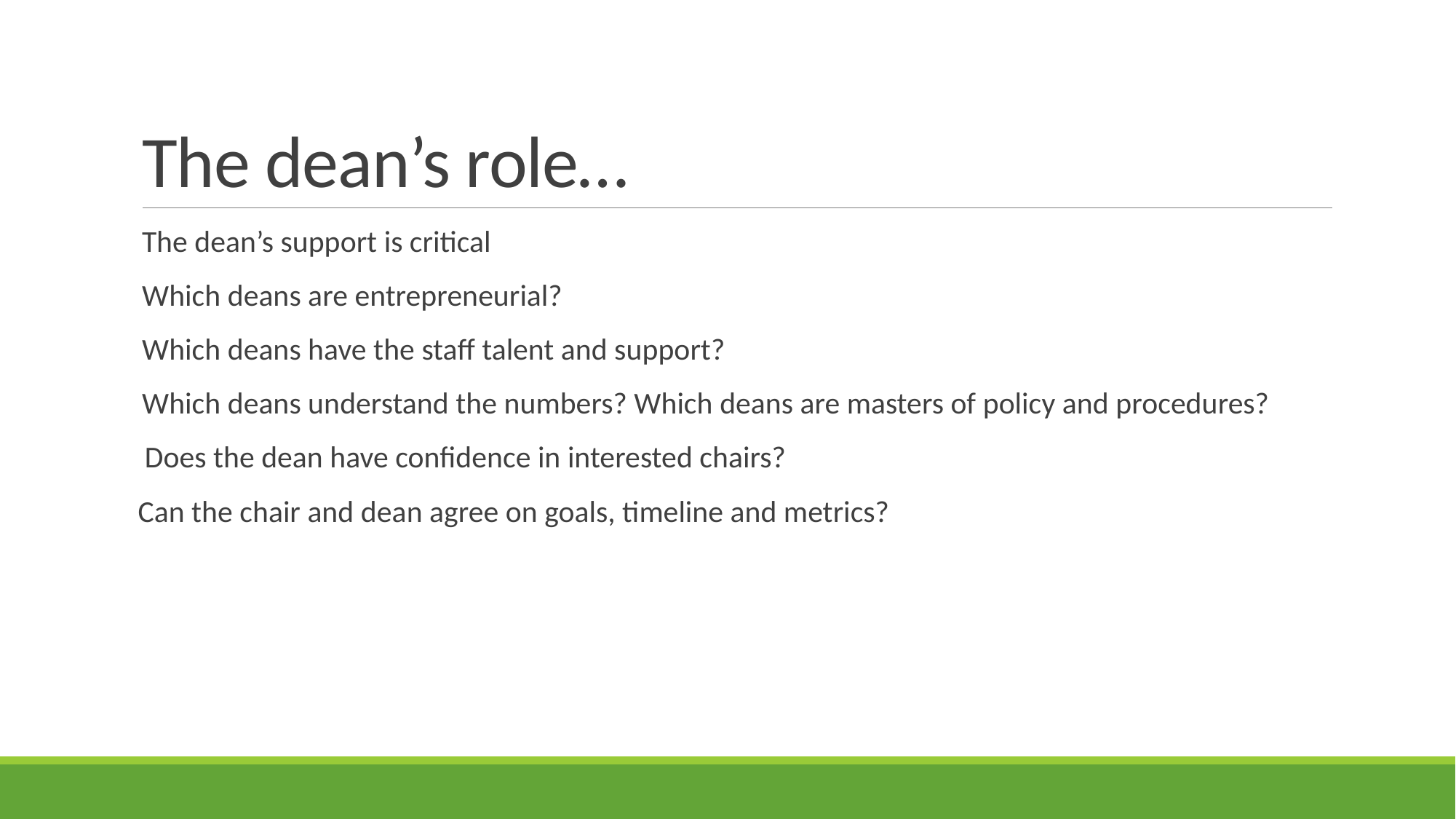

# The dean’s role…
The dean’s support is critical
Which deans are entrepreneurial?
Which deans have the staff talent and support?
Which deans understand the numbers? Which deans are masters of policy and procedures?
  Does the dean have confidence in interested chairs?
 Can the chair and dean agree on goals, timeline and metrics?